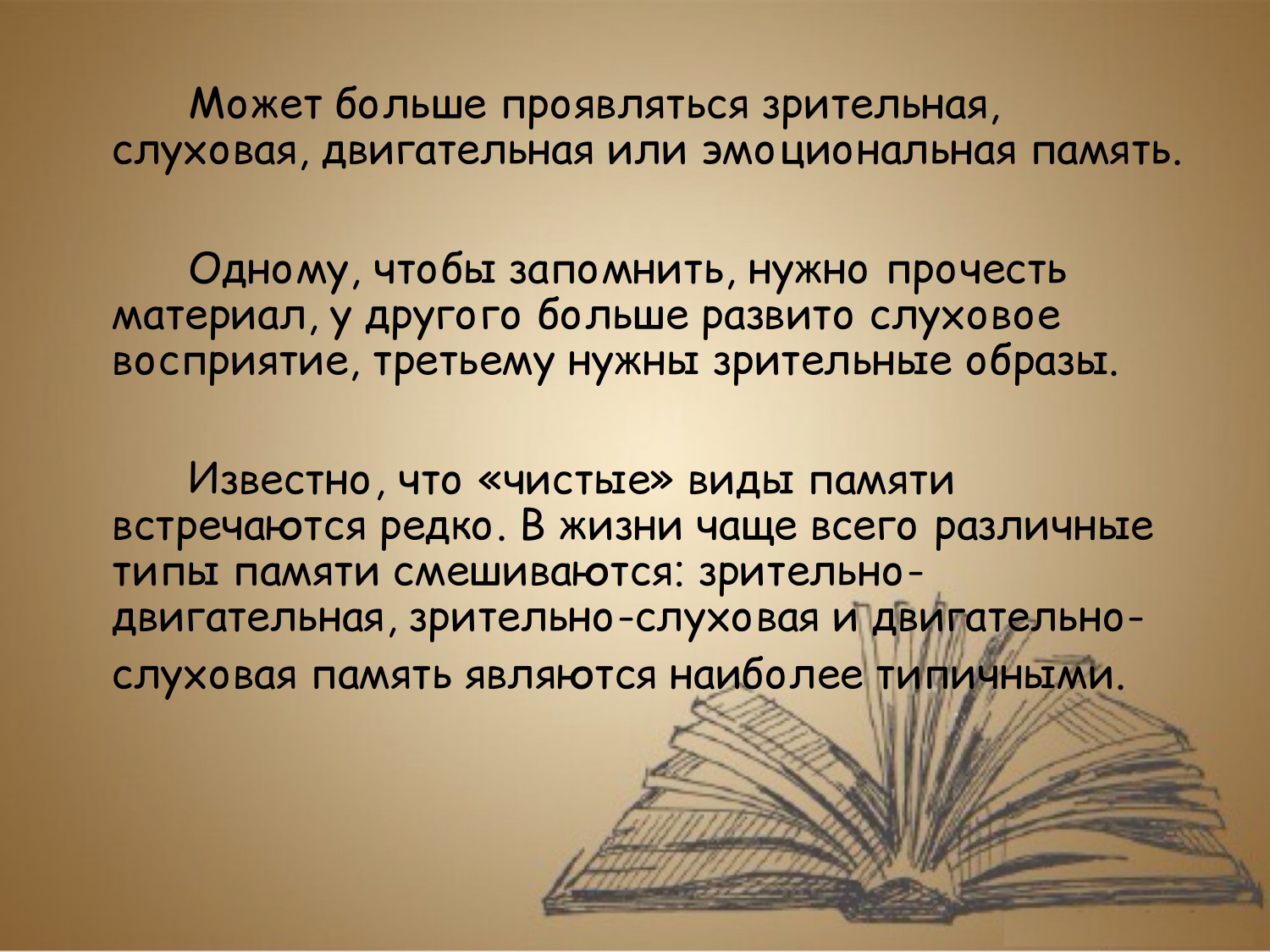

Может больше проявляться зрительная, слуховая, двигательная или эмоциональная память.

      Одному, чтобы запомнить, нужно прочесть материал, у другого больше развито слуховое восприятие, третьему нужны зрительные образы.

      Известно, что «чистые» виды памяти встречаются редко. В жизни чаще всего различные типы памяти смешиваются: зрительно-двигательная, зрительно-слуховая и двигательно-слуховая память являются наиболее типичными.